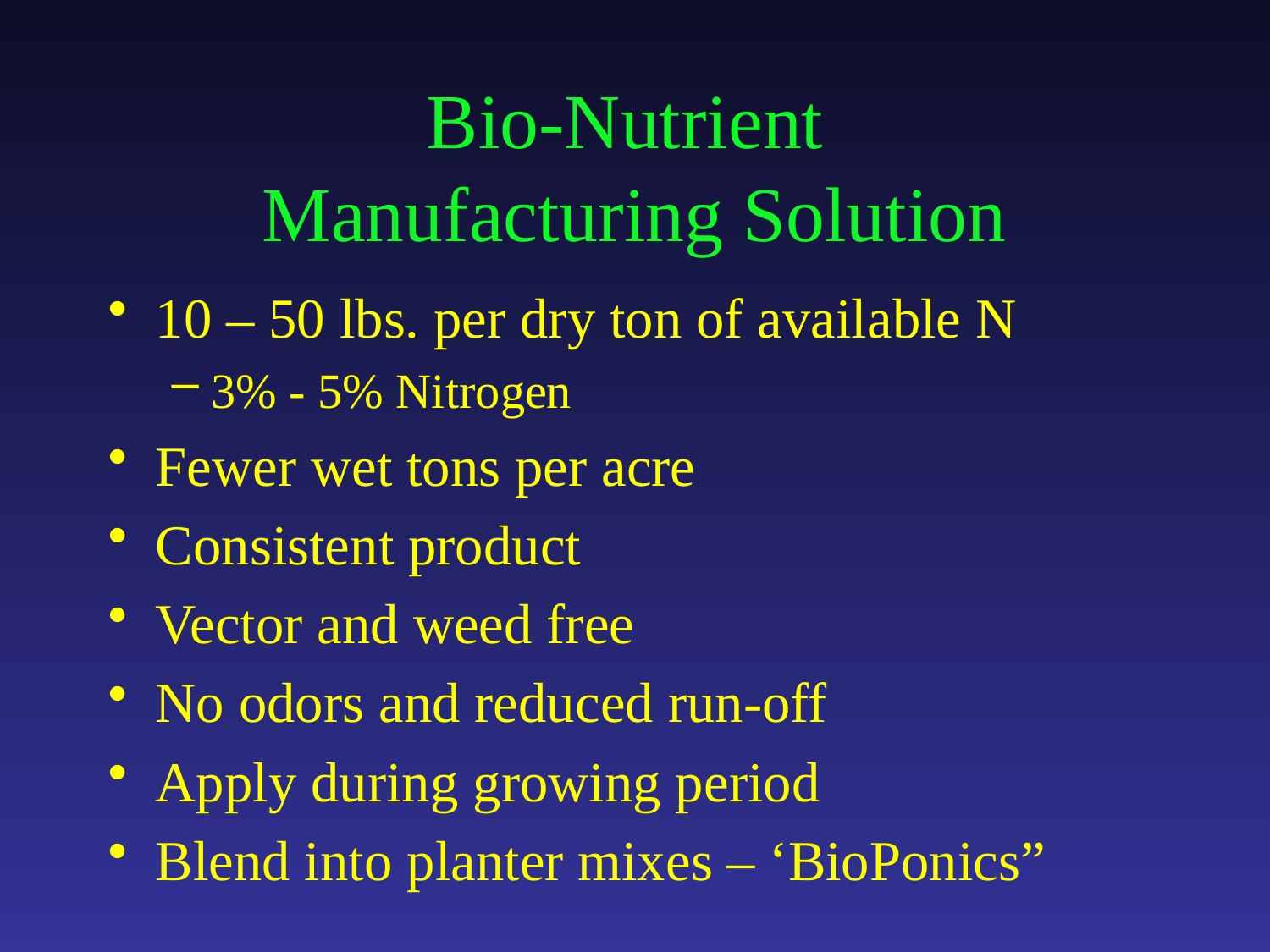

# Bio-Nutrient Manufacturing Solution
10 – 50 lbs. per dry ton of available N
3% - 5% Nitrogen
Fewer wet tons per acre
Consistent product
Vector and weed free
No odors and reduced run-off
Apply during growing period
Blend into planter mixes – ‘BioPonics”